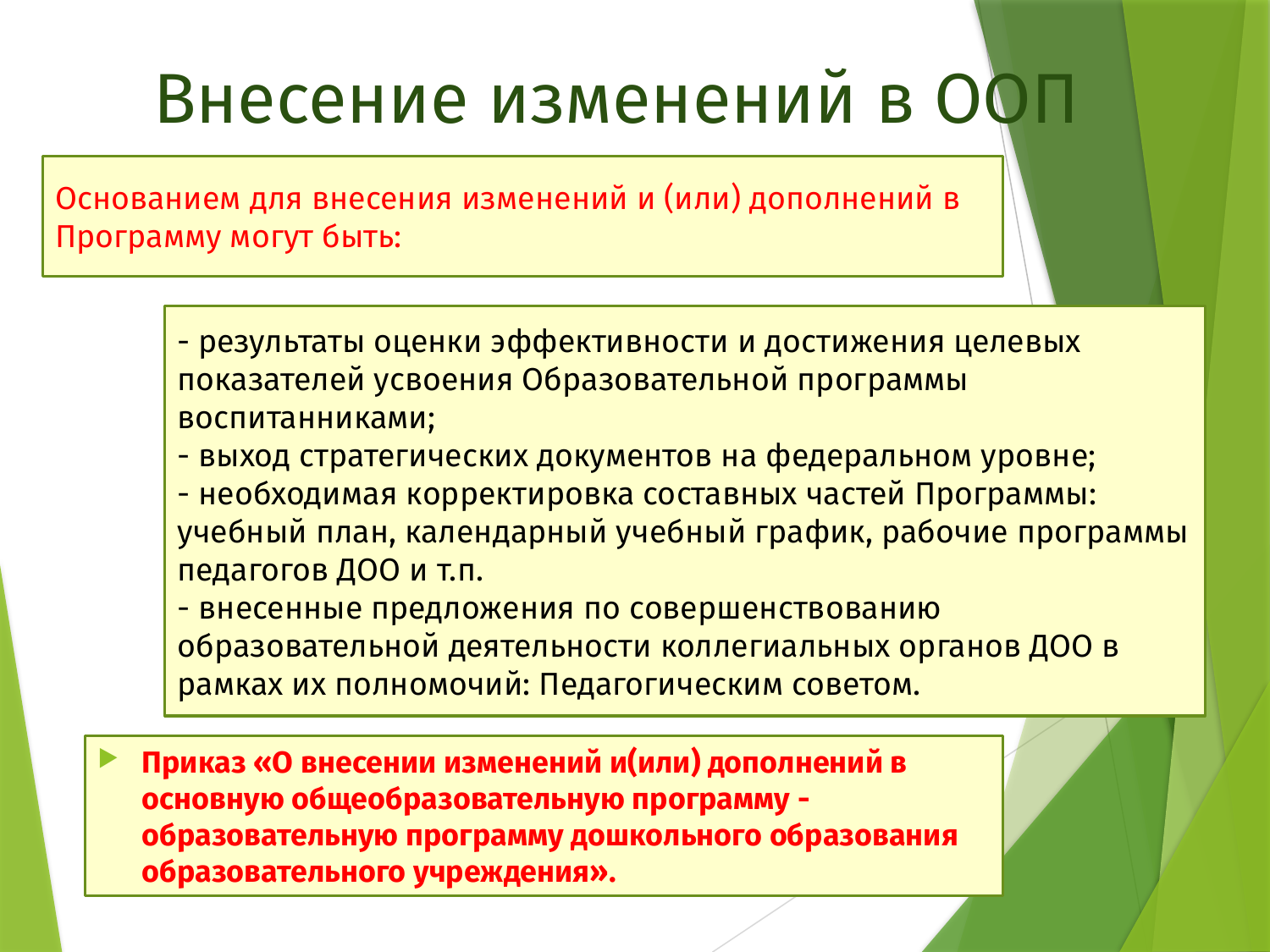

# Внесение изменений в ООП
Основанием для внесения изменений и (или) дополнений в Программу могут быть:
- результаты оценки эффективности и достижения целевых показателей усвоения Образовательной программы воспитанниками;
- выход стратегических документов на федеральном уровне;
- необходимая корректировка составных частей Программы: учебный план, календарный учебный график, рабочие программы педагогов ДОО и т.п.
- внесенные предложения по совершенствованию образовательной деятельности коллегиальных органов ДОО в рамках их полномочий: Педагогическим советом.
Приказ «О внесении изменений и(или) дополнений в основную общеобразовательную программу - образовательную программу дошкольного образования образовательного учреждения».